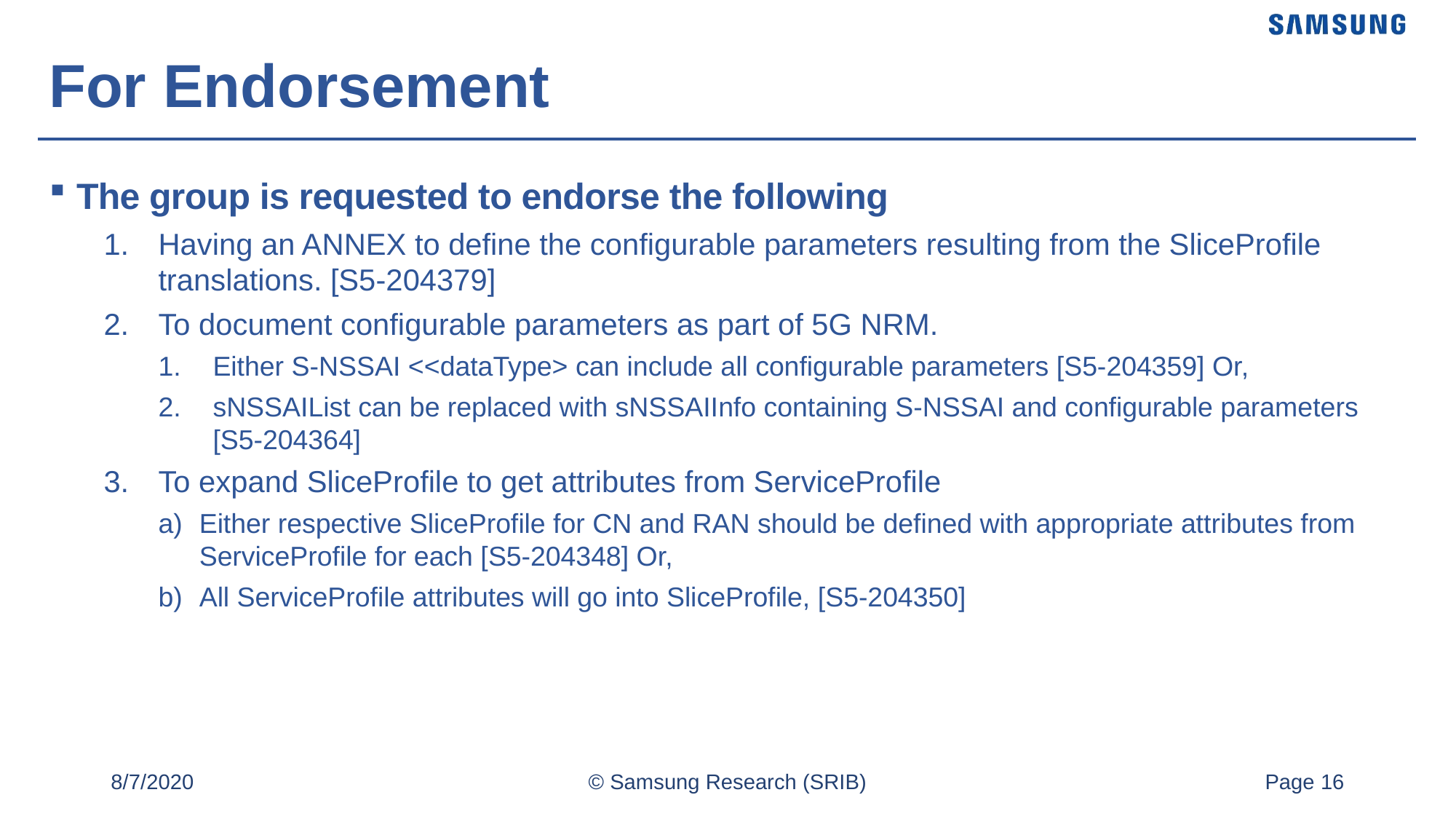

# For Endorsement
The group is requested to endorse the following
Having an ANNEX to define the configurable parameters resulting from the SliceProfile translations. [S5-204379]
To document configurable parameters as part of 5G NRM.
Either S-NSSAI <<dataType> can include all configurable parameters [S5-204359] Or,
sNSSAIList can be replaced with sNSSAIInfo containing S-NSSAI and configurable parameters [S5-204364]
To expand SliceProfile to get attributes from ServiceProfile
Either respective SliceProfile for CN and RAN should be defined with appropriate attributes from ServiceProfile for each [S5-204348] Or,
All ServiceProfile attributes will go into SliceProfile, [S5-204350]
8/7/2020
© Samsung Research (SRIB)
 Page 16